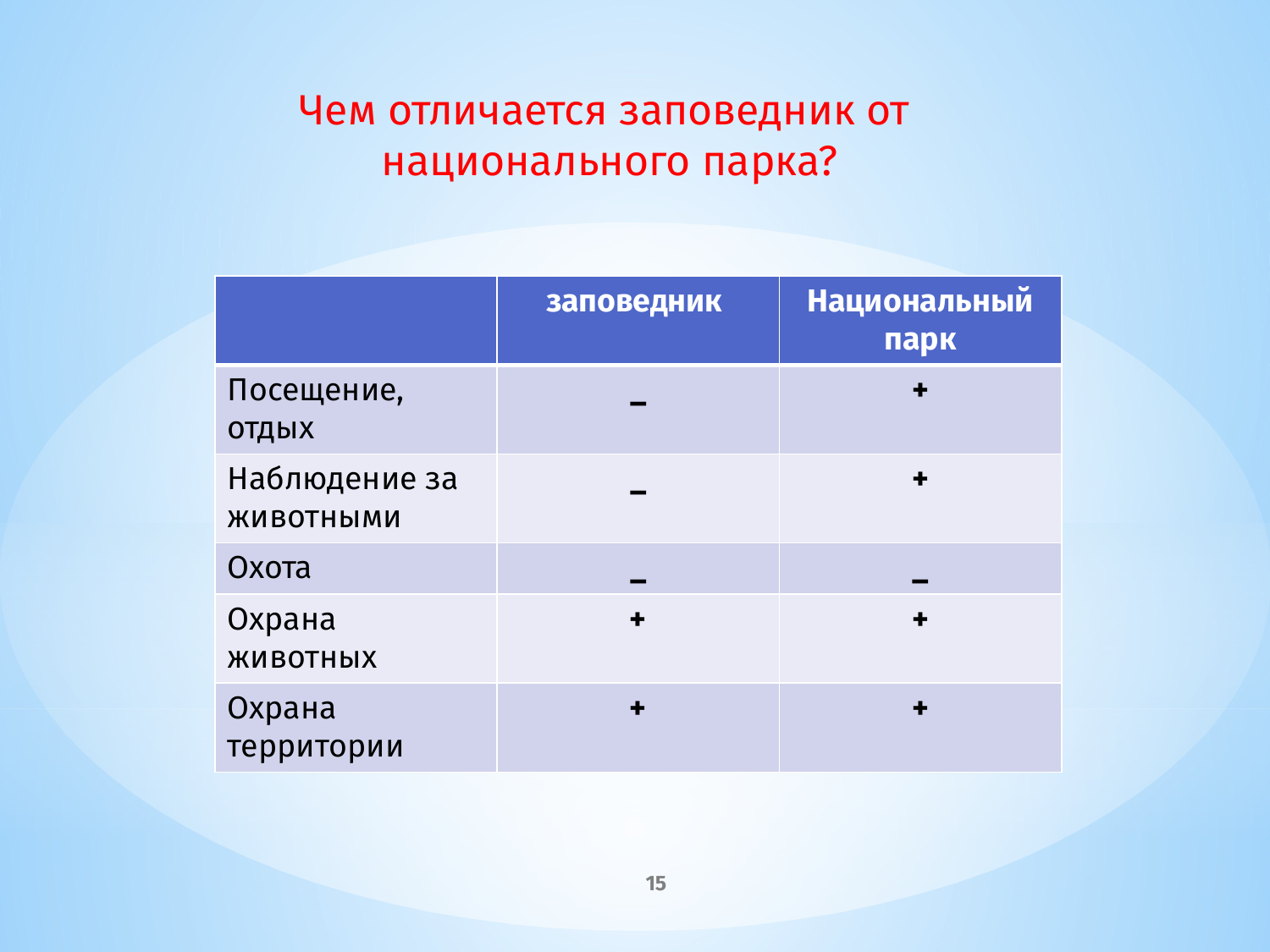

Чем отличается заповедник от
национального парка?

|  | заповедник | Национальный парк |
| --- | --- | --- |
| Посещение, отдых | \_ | + |
| Наблюдение за животными | \_ | + |
| Охота | \_ | \_ |
| Охрана животных | + | + |
| Охрана территории | + | + |
15